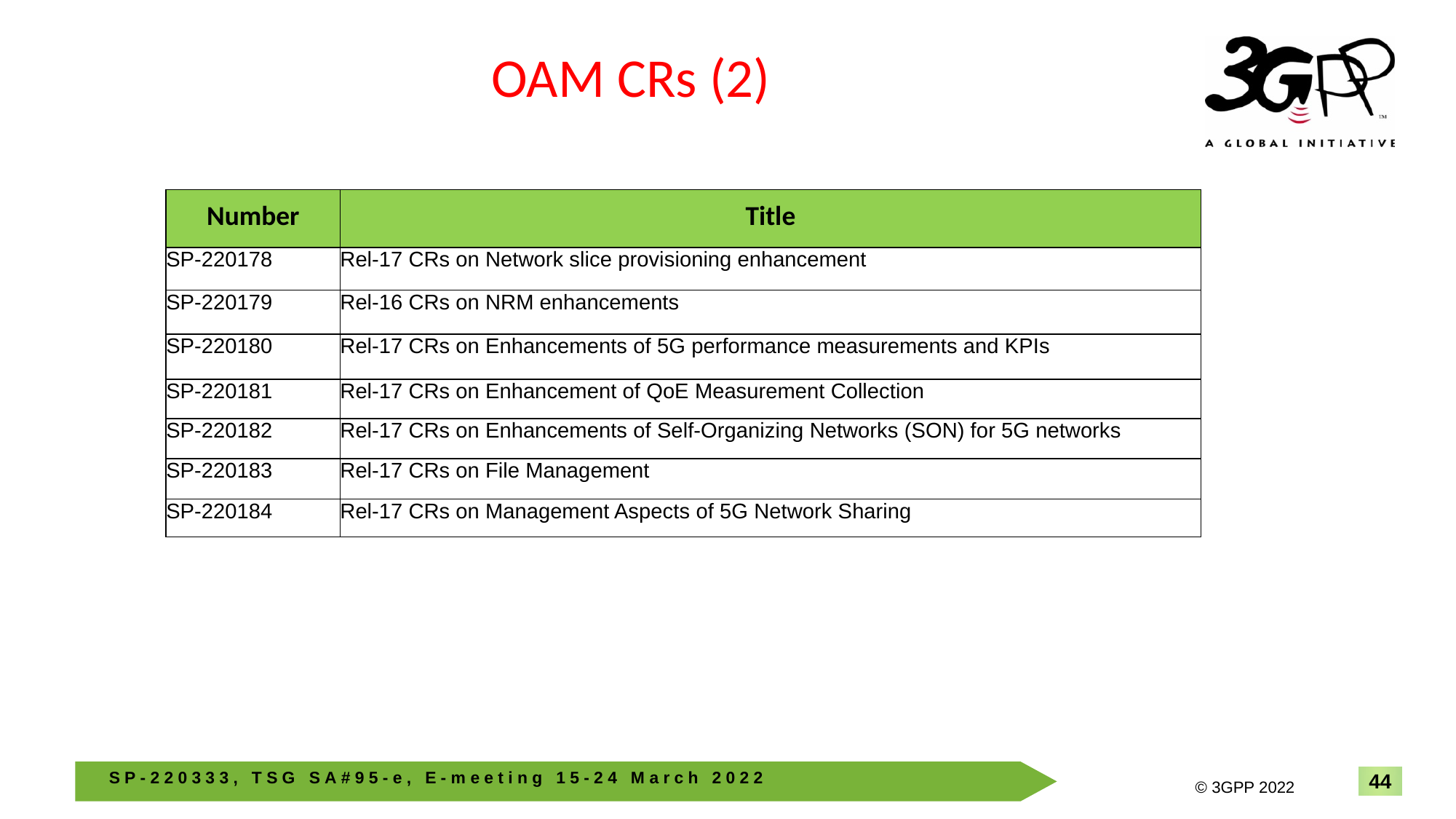

# OAM CRs (2)
| Number | Title |
| --- | --- |
| SP-220178 | Rel-17 CRs on Network slice provisioning enhancement |
| SP-220179 | Rel-16 CRs on NRM enhancements |
| SP-220180 | Rel-17 CRs on Enhancements of 5G performance measurements and KPIs |
| SP-220181 | Rel-17 CRs on Enhancement of QoE Measurement Collection |
| SP-220182 | Rel-17 CRs on Enhancements of Self-Organizing Networks (SON) for 5G networks |
| SP-220183 | Rel-17 CRs on File Management |
| SP-220184 | Rel-17 CRs on Management Aspects of 5G Network Sharing |